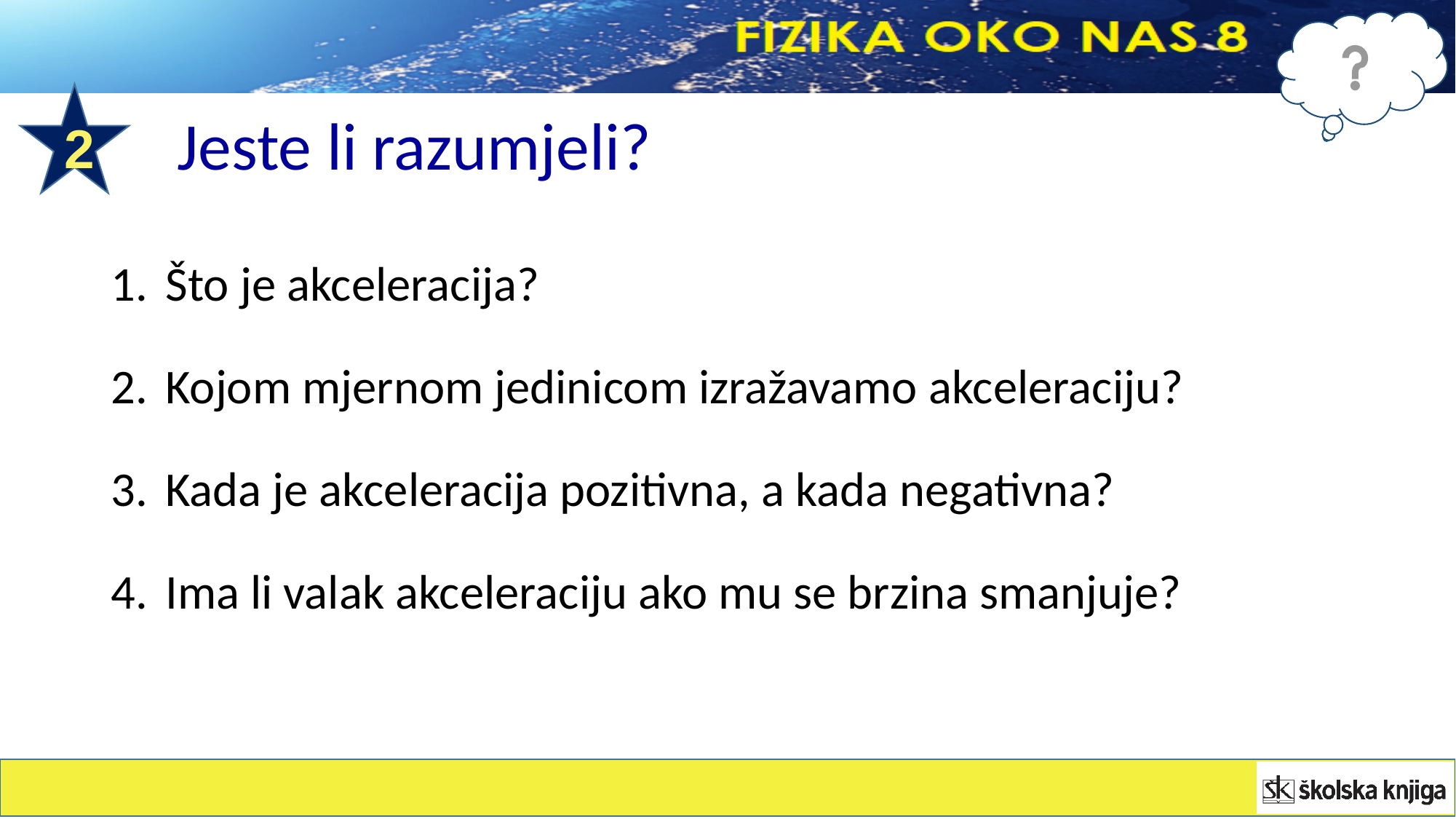

2
Jeste li razumjeli?
Što je akceleracija?
Kojom mjernom jedinicom izražavamo akceleraciju?
Kada je akceleracija pozitivna, a kada negativna?
Ima li valak akceleraciju ako mu se brzina smanjuje?